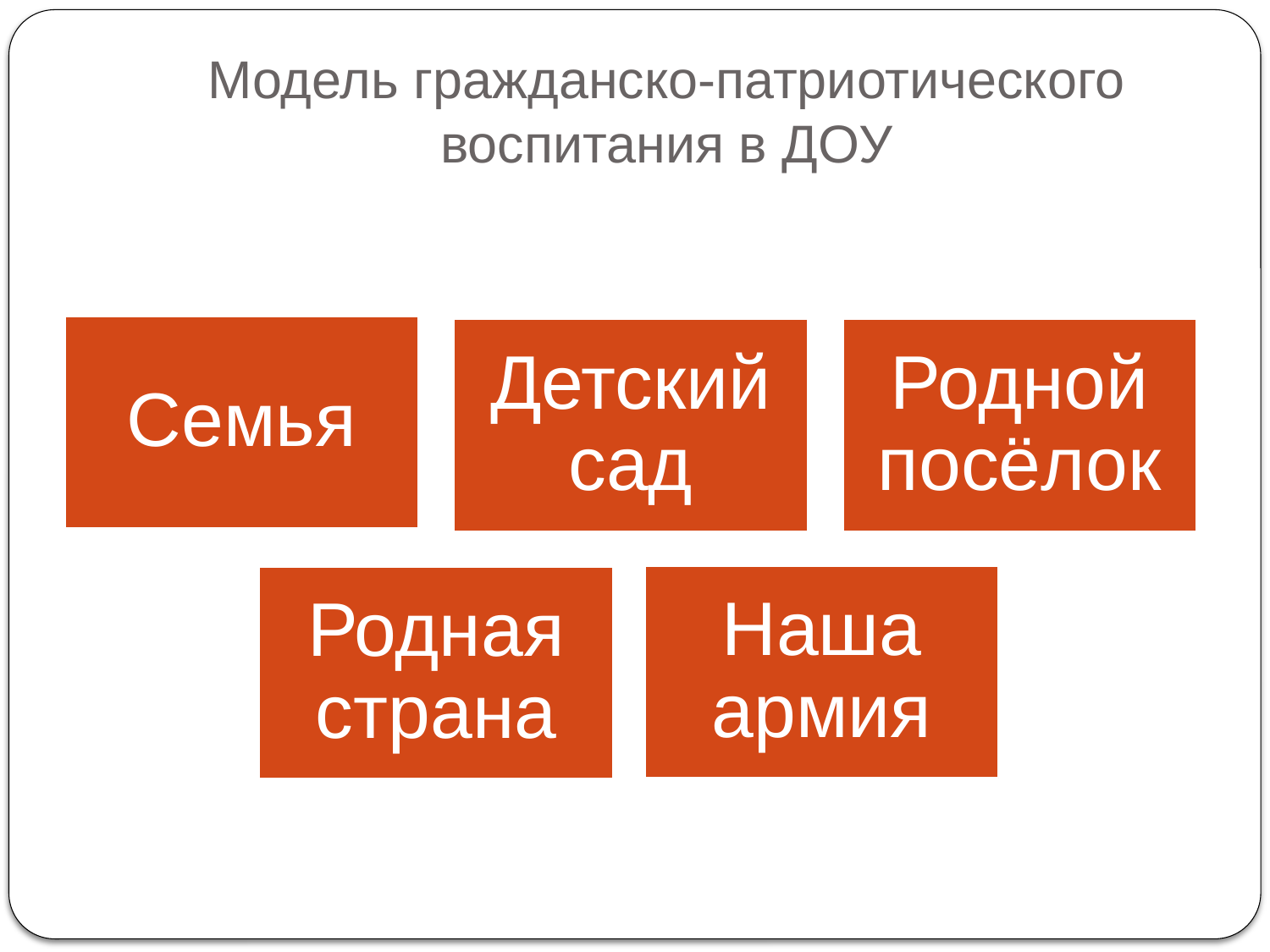

# Модель гражданско-патриотического воспитания в ДОУ
Семья
Детский сад
Родной посёлок
Родная страна
Наша армия